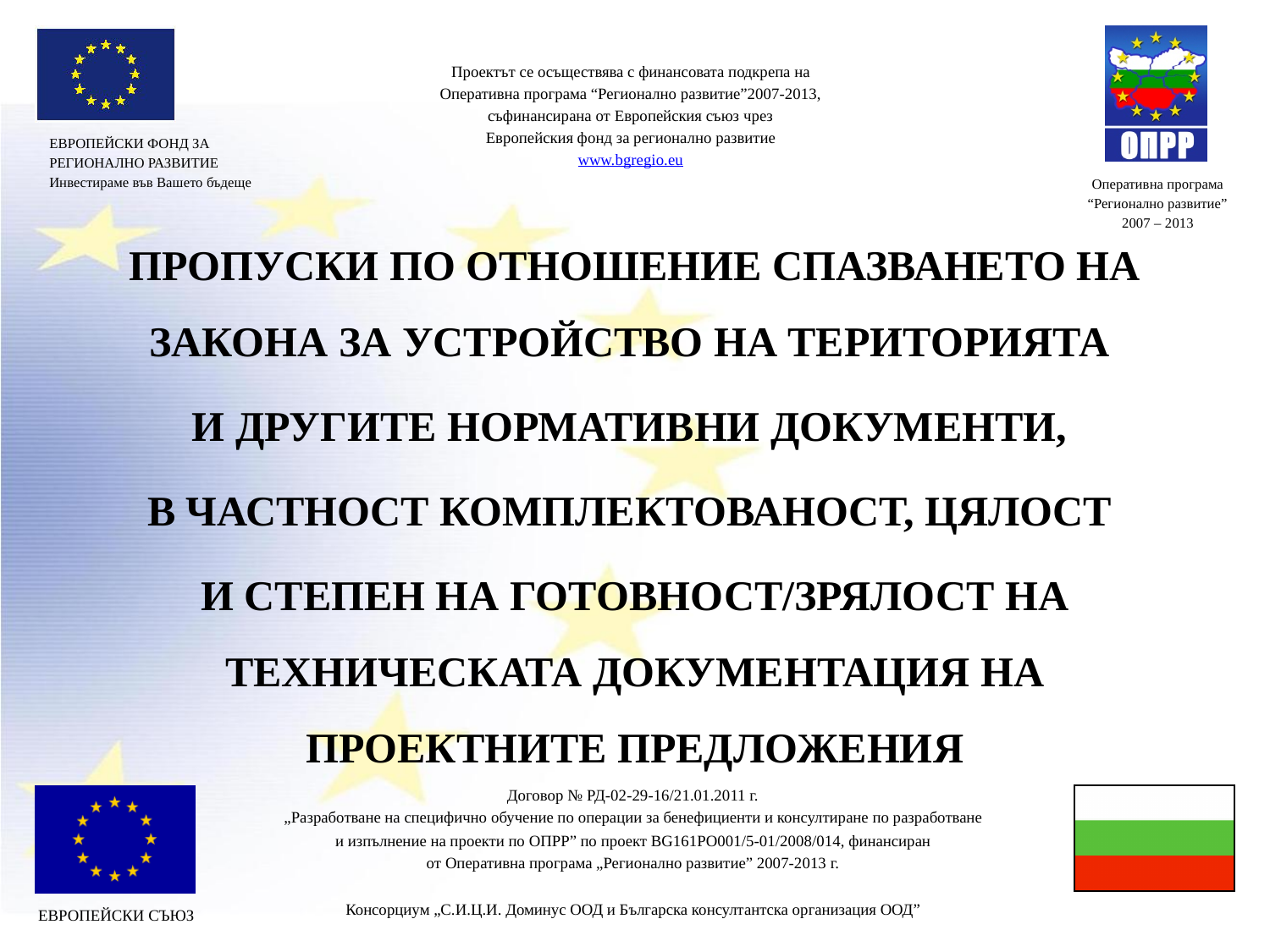

ПРОПУСКИ ПО ОТНОШЕНИЕ СПАЗВАНЕТО НА ЗАКОНА ЗА УСТРОЙСТВО НА ТЕРИТОРИЯТА
И ДРУГИТЕ НОРМАТИВНИ ДОКУМЕНТИ,
В ЧАСТНОСТ КОМПЛЕКТОВАНОСТ, ЦЯЛОСТ
И СТЕПЕН НА ГОТОВНОСТ/ЗРЯЛОСТ НА ТЕХНИЧЕСКАТА ДОКУМЕНТАЦИЯ НА ПРОЕКТНИТЕ ПРЕДЛОЖЕНИЯ